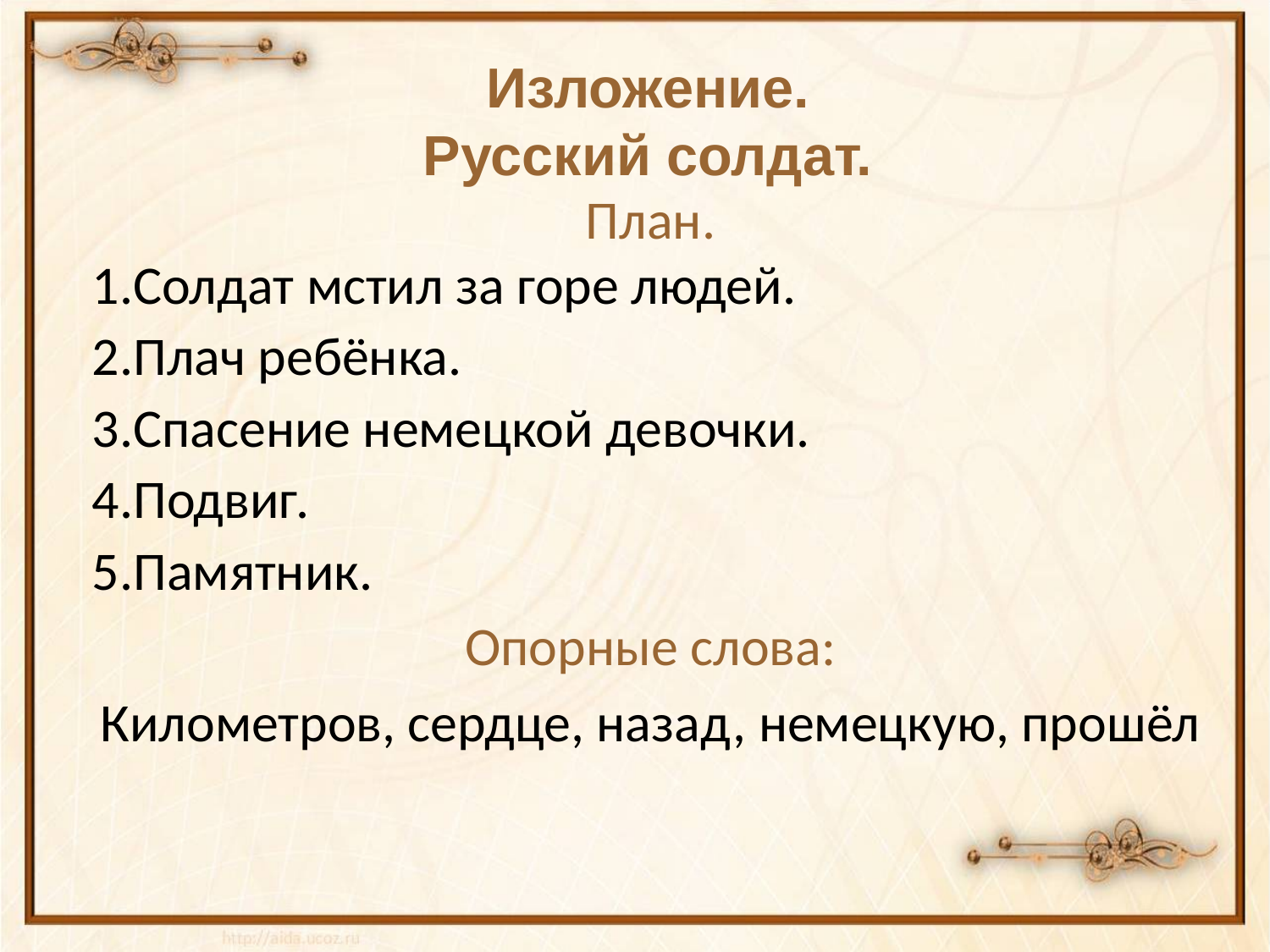

# Изложение. Русский солдат.
План.
1.Солдат мстил за горе людей.
2.Плач ребёнка.
3.Спасение немецкой девочки.
4.Подвиг.
5.Памятник.
Опорные слова:
Километров, сердце, назад, немецкую, прошёл